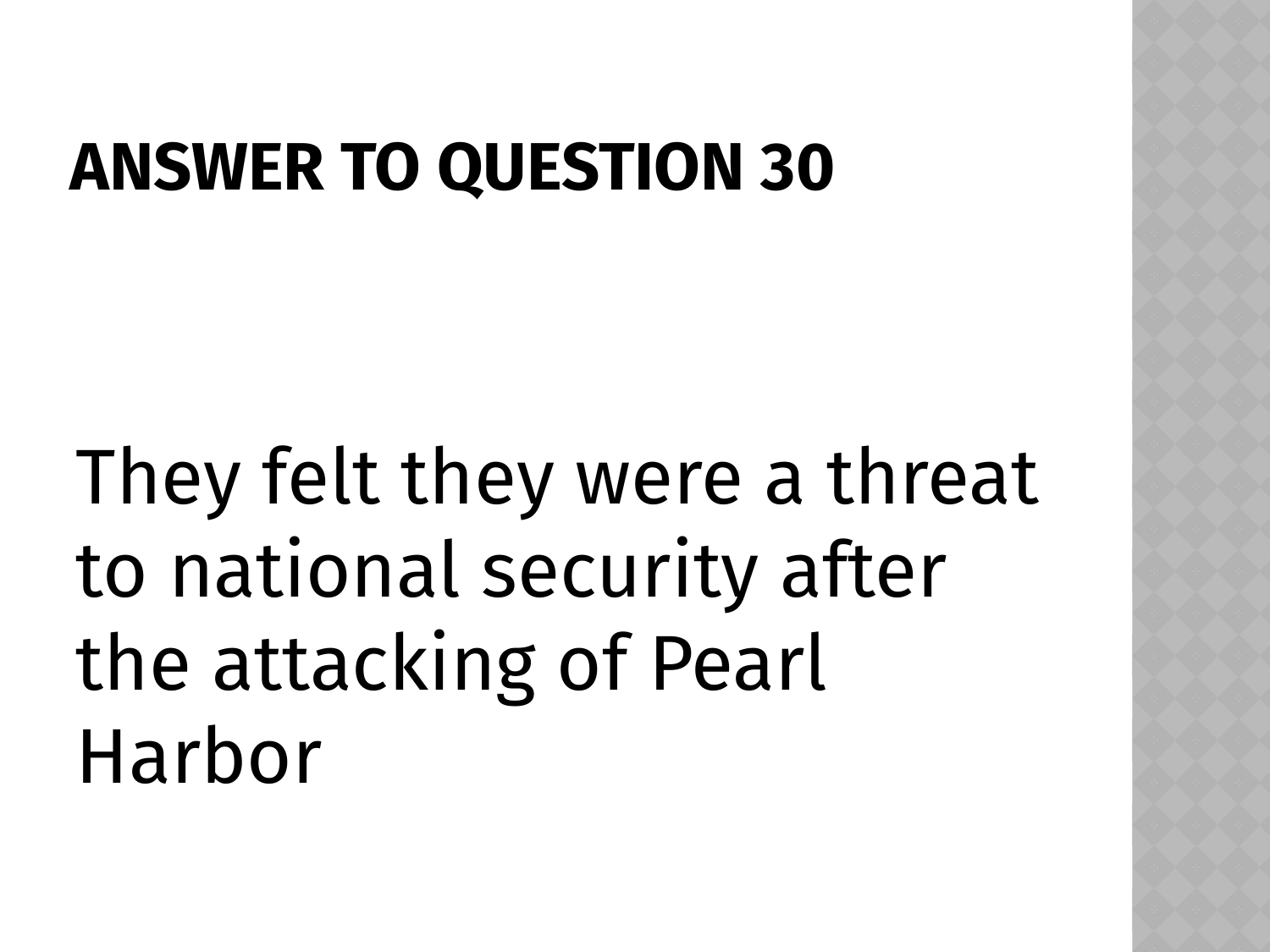

# Answer to Question 30

They felt they were a threat to national security after the attacking of Pearl Harbor